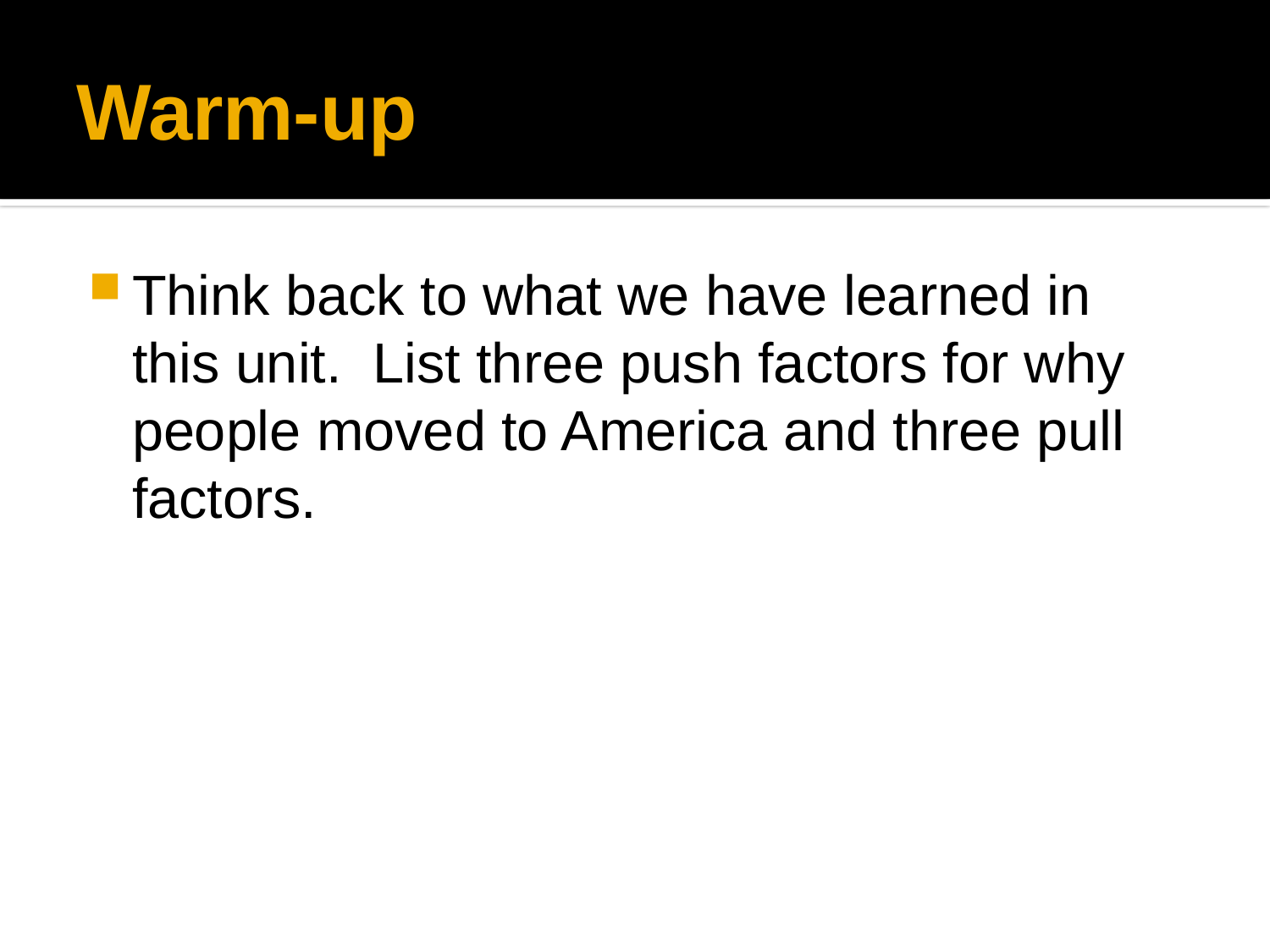

# Warm-up
Think back to what we have learned in this unit.  List three push factors for why people moved to America and three pull factors.